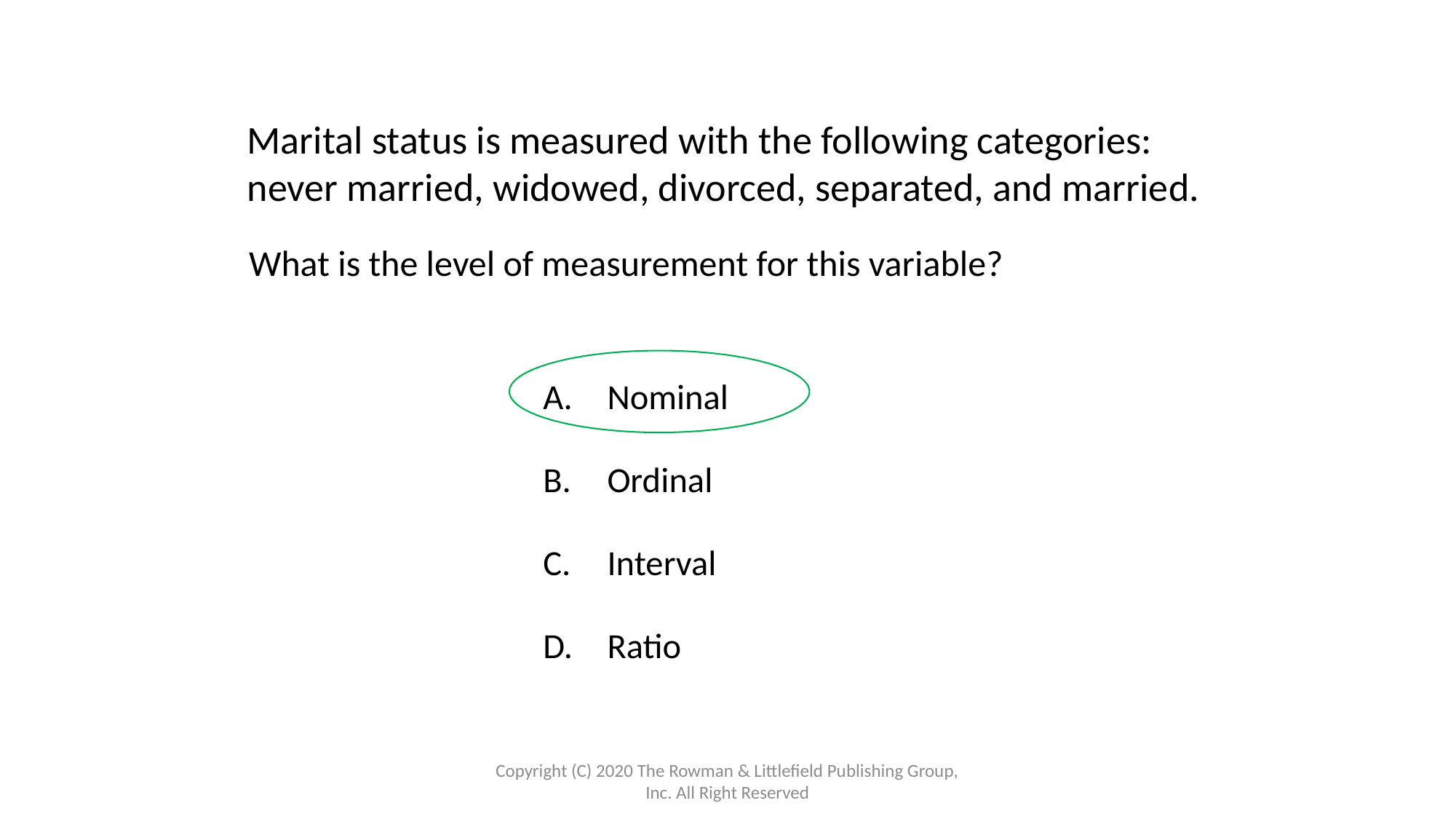

Marital status is measured with the following categories: never married, widowed, divorced, separated, and married.
# What is the level of measurement for this variable?

Nominal
Ordinal
Interval
Ratio
Copyright (C) 2020 The Rowman & Littlefield Publishing Group, Inc. All Right Reserved